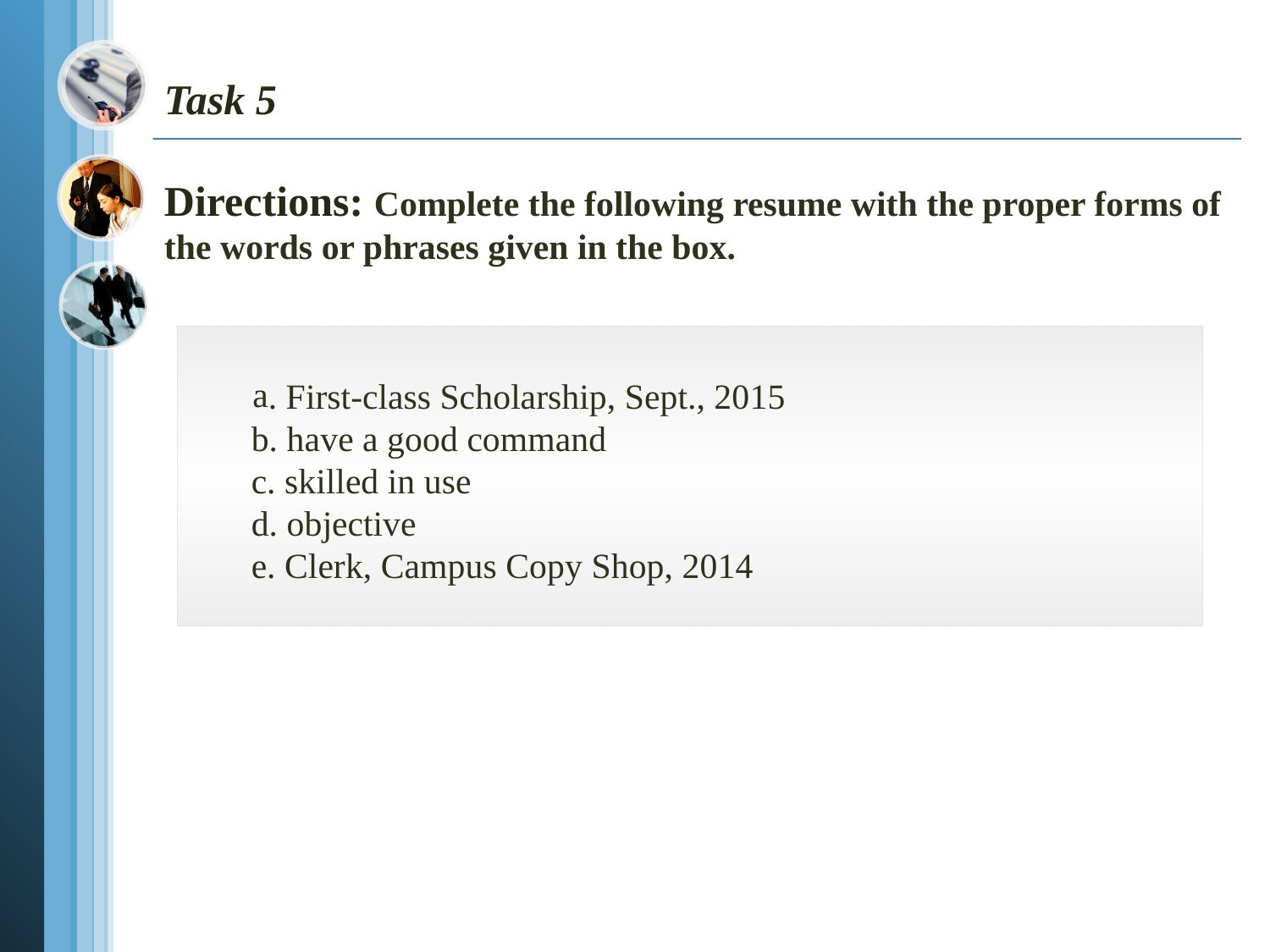

# Task 5 Directions: Complete the following resume with the proper forms of the words or phrases given in the box.

. First-class Scholarship, Sept., 2015
       b. have a good command
       c. skilled in use
       d. objective
       e. Clerk, Campus Copy Shop, 2014